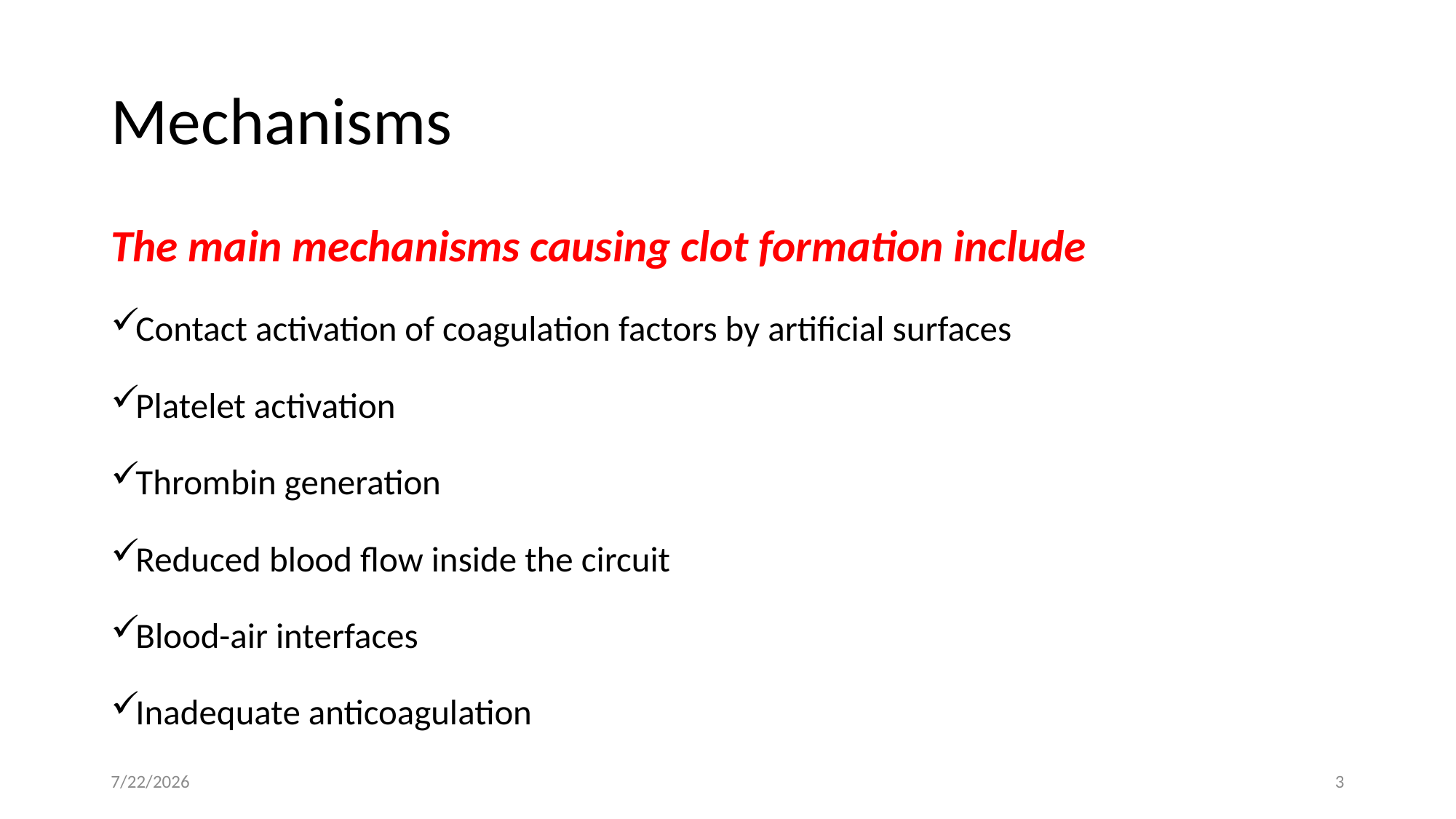

# Mechanisms
The main mechanisms causing clot formation include
Contact activation of coagulation factors by artificial surfaces
Platelet activation
Thrombin generation
Reduced blood flow inside the circuit
Blood-air interfaces
Inadequate anticoagulation
7/22/2026
3